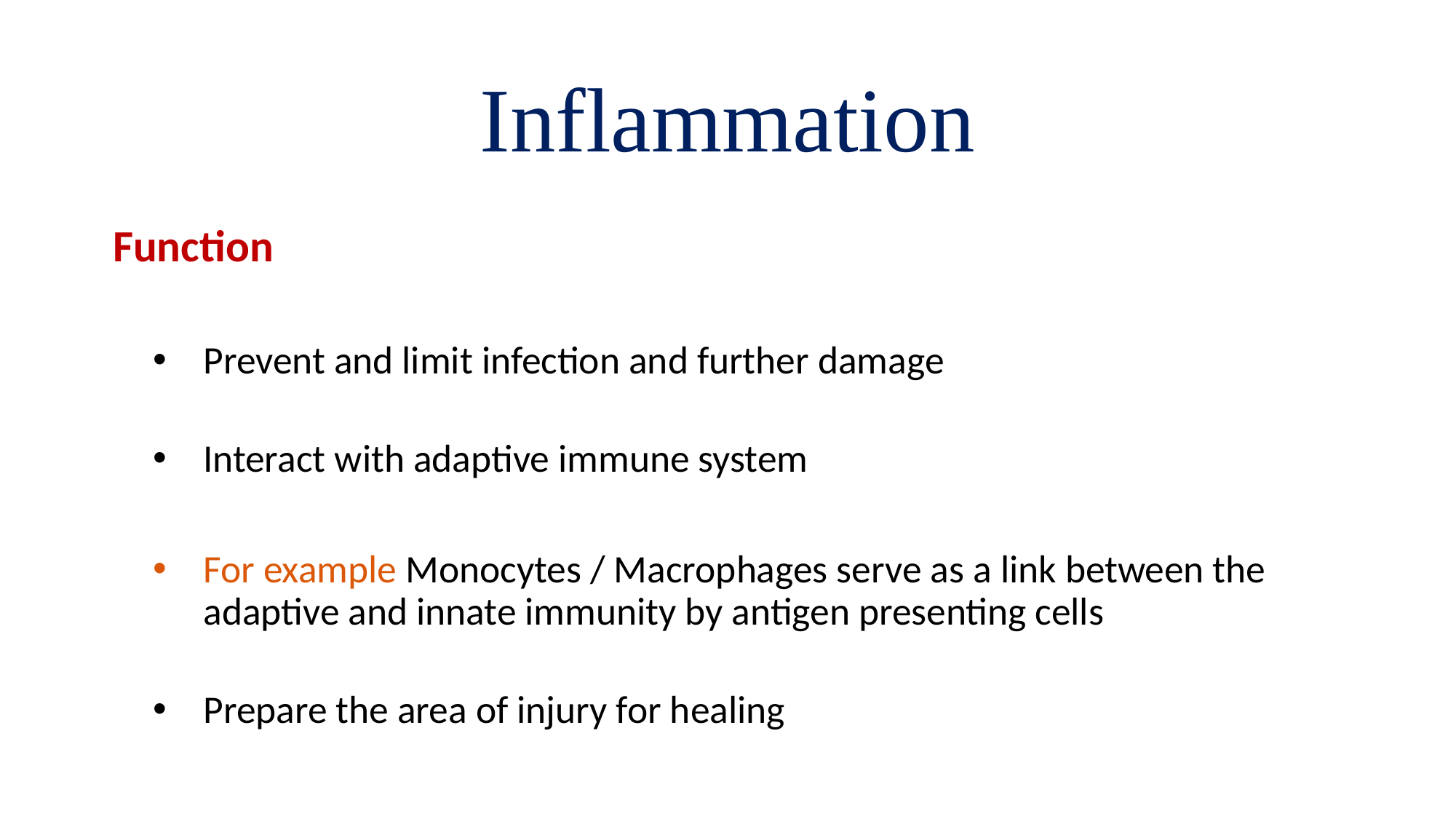

# Inflammation
Function

Prevent and limit infection and further damage

Interact with adaptive immune system

For example Monocytes / Macrophages serve as a link between the adaptive and innate immunity by antigen presenting cells

Prepare the area of injury for healing